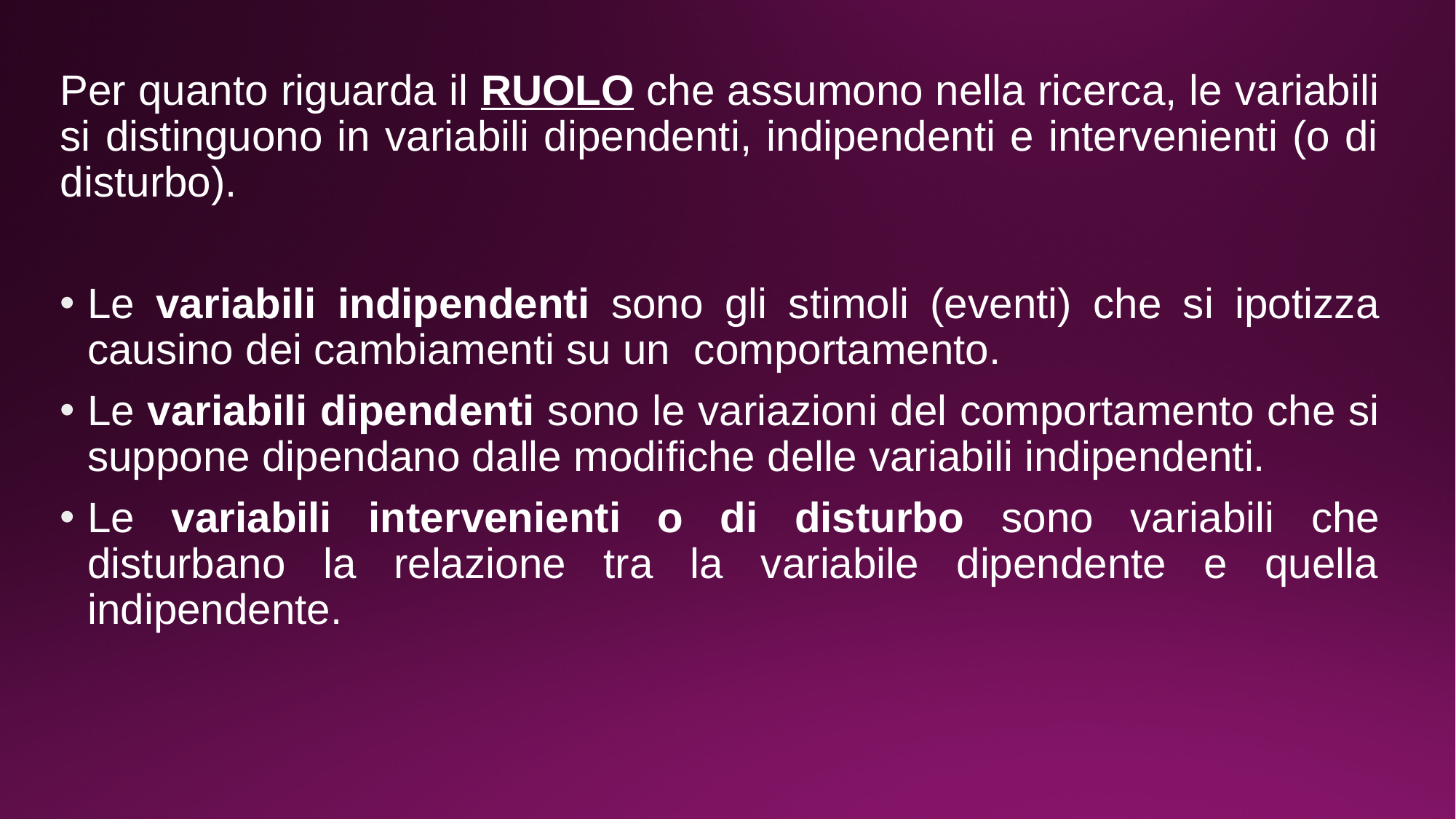

Per quanto riguarda il RUOLO che assumono nella ricerca, le variabili si distinguono in variabili dipendenti, indipendenti e intervenienti (o di disturbo).

Le variabili indipendenti sono gli stimoli (eventi) che si ipotizza causino dei cambiamenti su un  comportamento.
Le variabili dipendenti sono le variazioni del comportamento che si suppone dipendano dalle modifiche delle variabili indipendenti.
Le variabili intervenienti o di disturbo sono variabili che disturbano la relazione tra la variabile dipendente e quella indipendente.